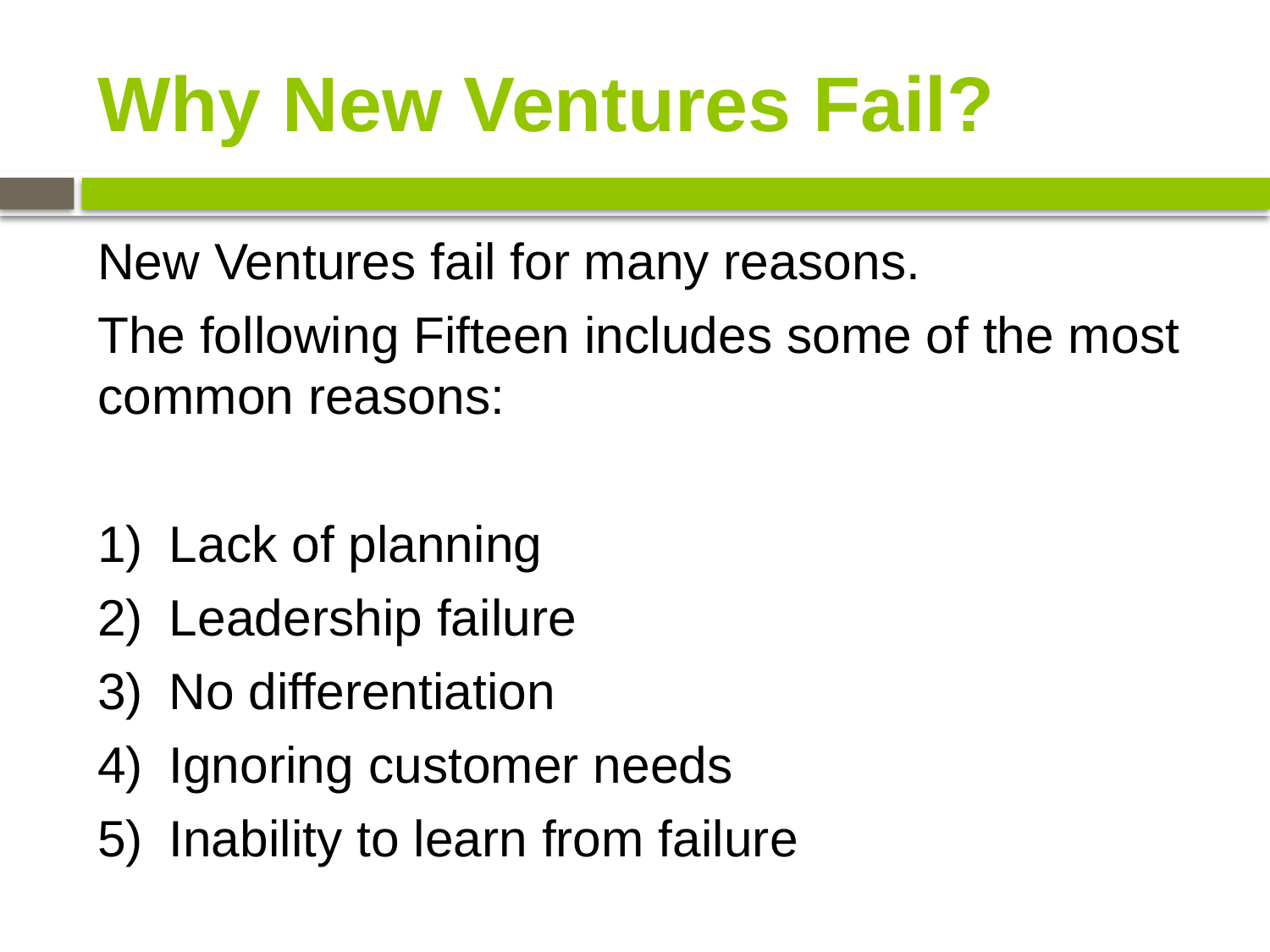

# Why New Ventures Fail?
New Ventures fail for many reasons.
The following Fifteen includes some of the most common reasons:

Lack of planning
Leadership failure
No differentiation
Ignoring customer needs
Inability to learn from failure